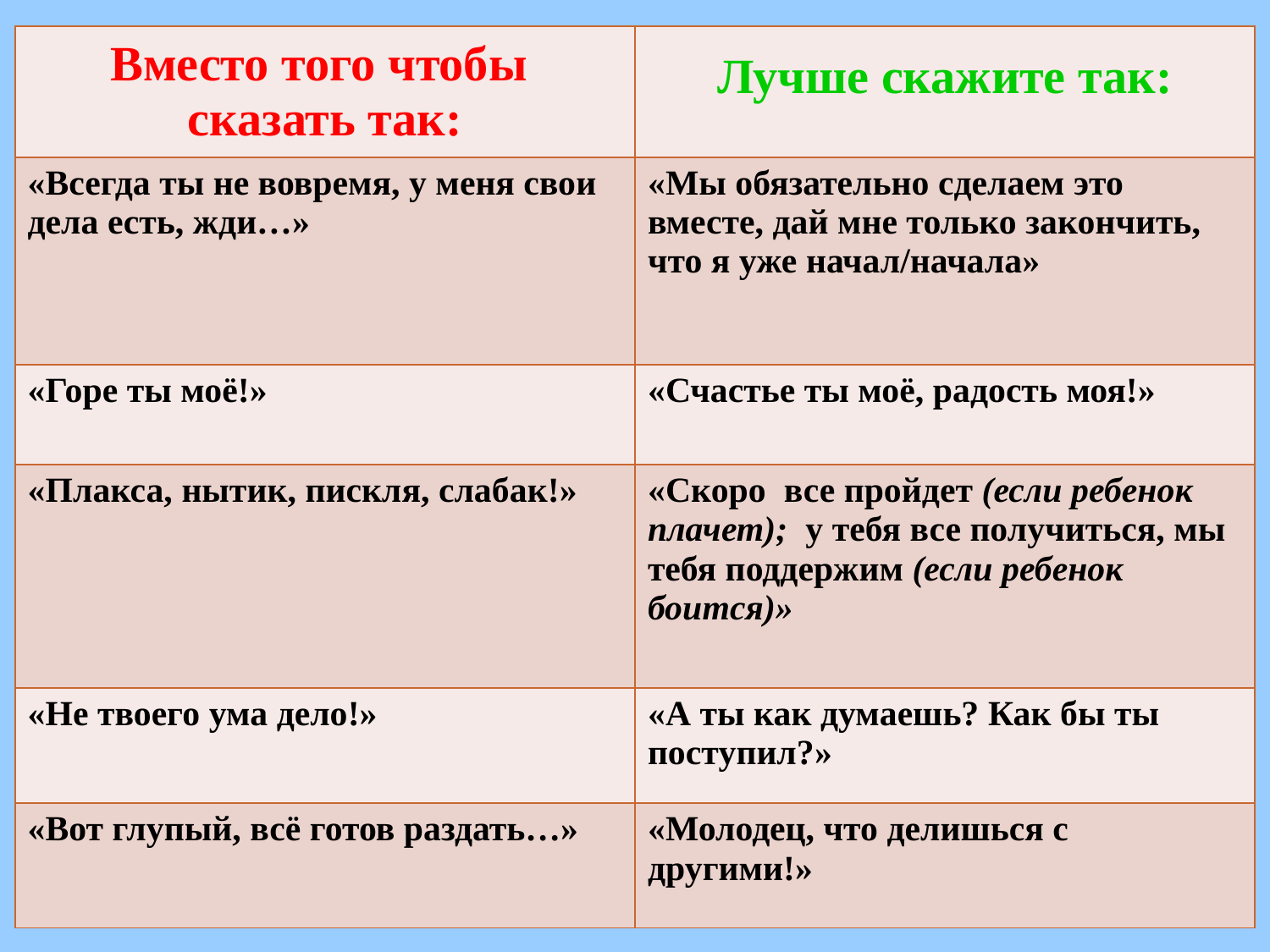

| Вместо того чтобы сказать так: | Лучше скажите так: |
| --- | --- |
| «Всегда ты не вовремя, у меня свои дела есть, жди…» | «Мы обязательно сделаем это вместе, дай мне только закончить, что я уже начал/начала» |
| «Горе ты моё!» | «Счастье ты моё, радость моя!» |
| «Плакса, нытик, пискля, слабак!» | «Скоро все пройдет (если ребенок плачет); у тебя все получиться, мы тебя поддержим (если ребенок боится)» |
| «Не твоего ума дело!» | «А ты как думаешь? Как бы ты поступил?» |
| «Вот глупый, всё готов раздать…» | «Молодец, что делишься с другими!» |